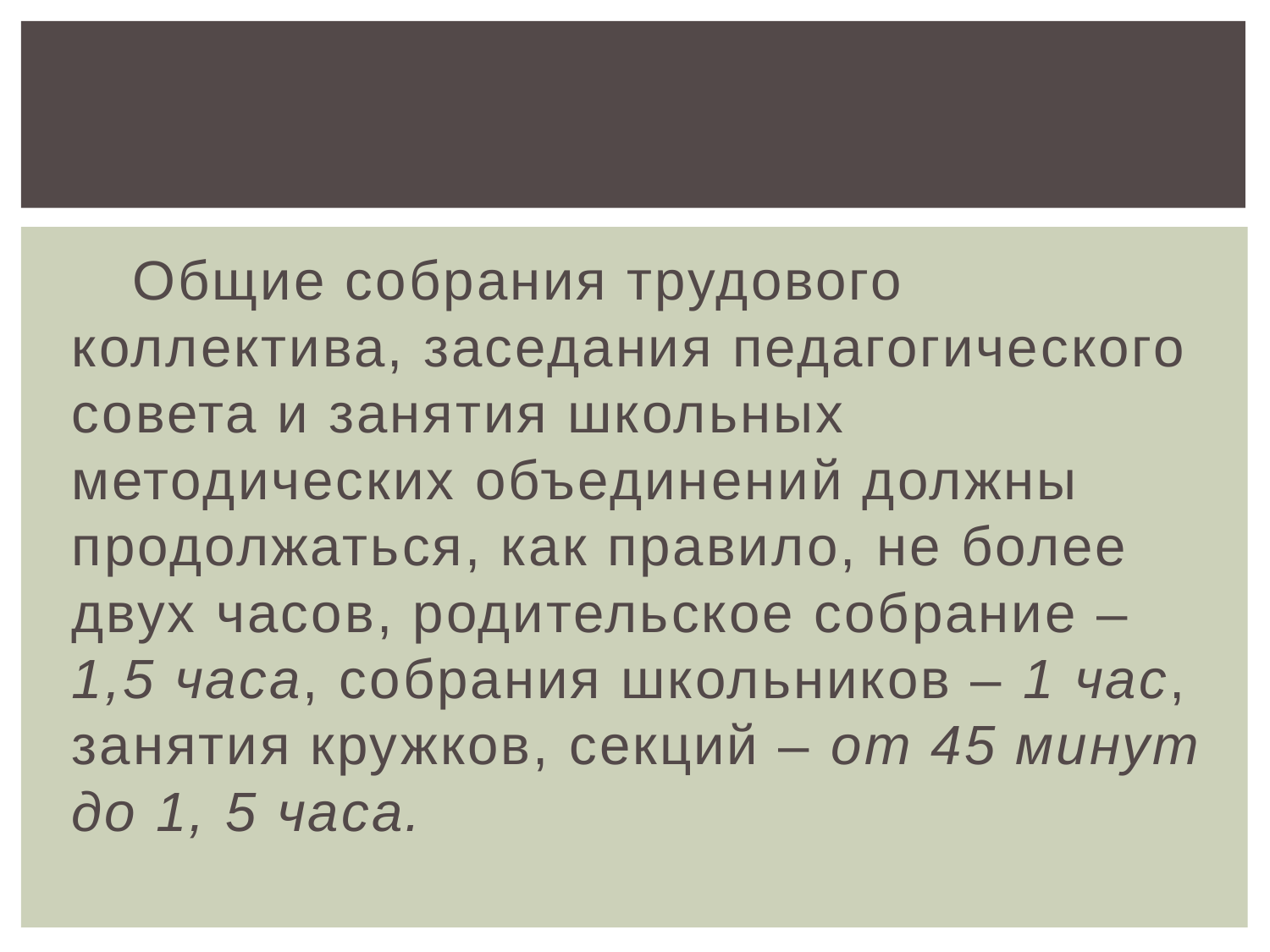

#
     Общие собрания трудового коллектива, заседания педагогического совета и занятия школьных методических объединений должны продолжаться, как правило, не более двух часов, родительское собрание – 1,5 часа, собрания школьников – 1 час, занятия кружков, секций – от 45 минут до 1, 5 часа.